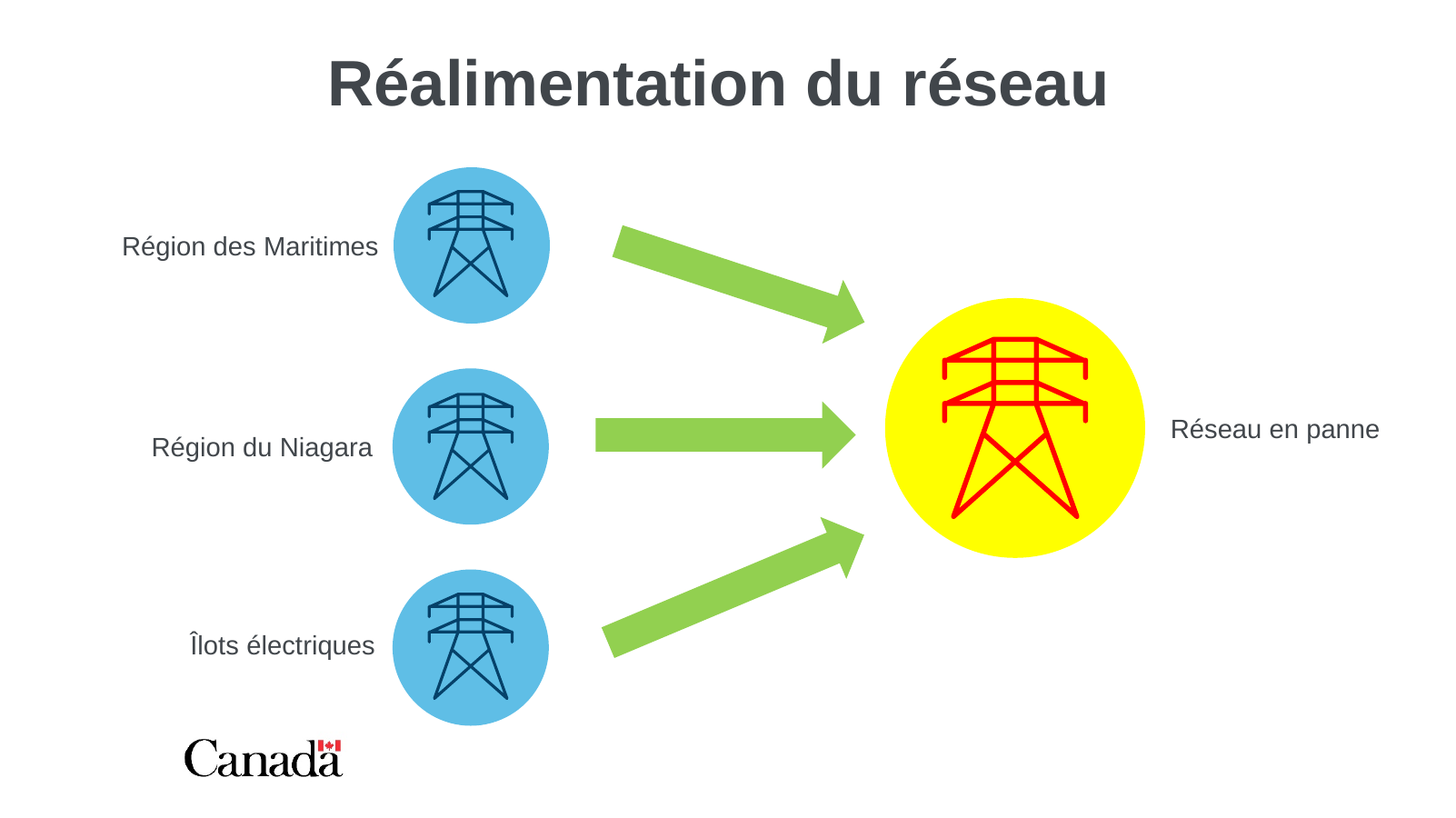

Réalimentation du réseau

Région des Maritimes

Réseau en panne
Région du Niagara

Îlots électriques